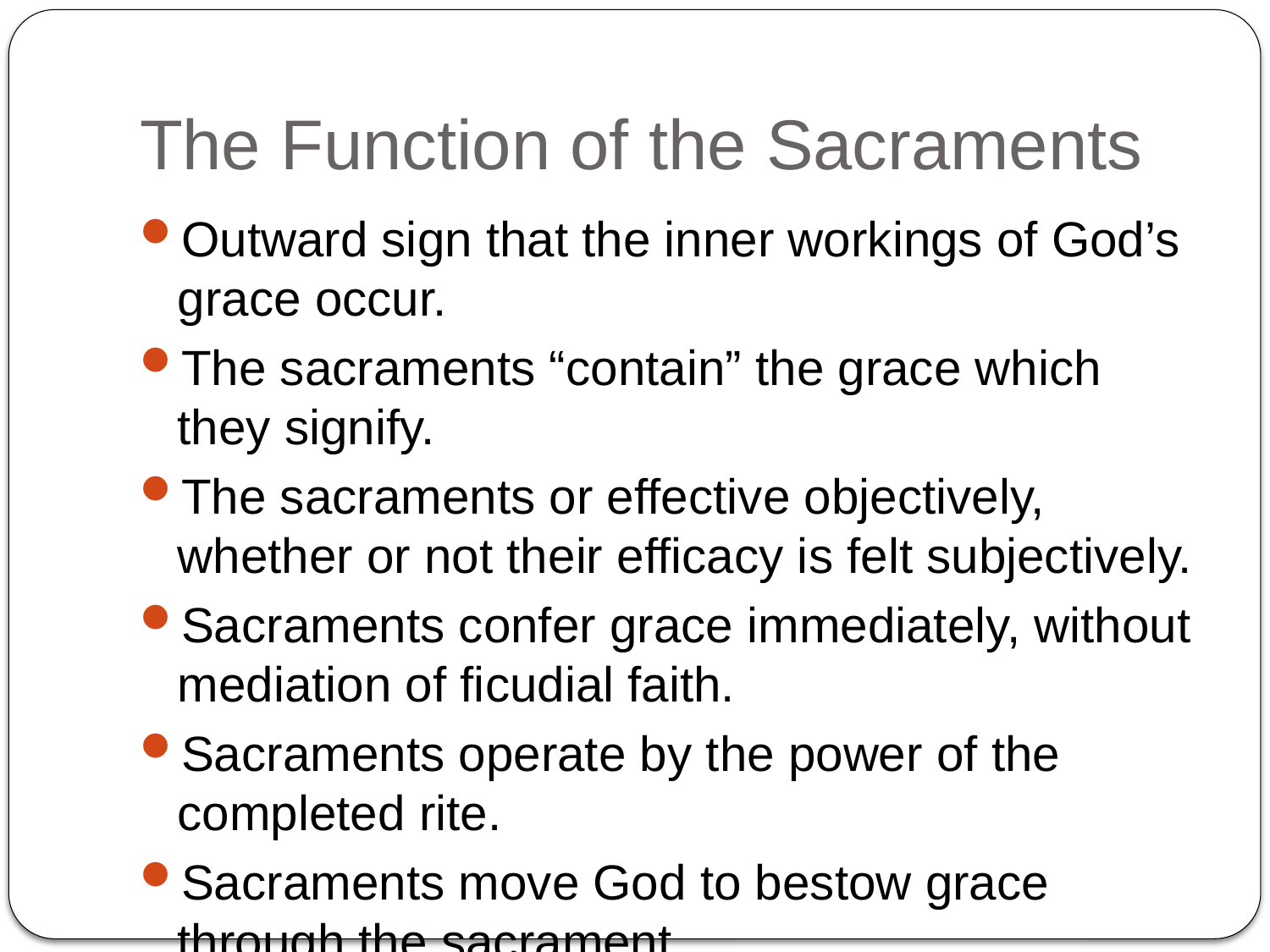

# The Function of the Sacraments
Outward sign that the inner workings of God’s grace occur.
The sacraments “contain” the grace which they signify.
The sacraments or effective objectively, whether or not their efficacy is felt subjectively.
Sacraments confer grace immediately, without mediation of ficudial faith.
Sacraments operate by the power of the completed rite.
Sacraments move God to bestow grace through the sacrament.